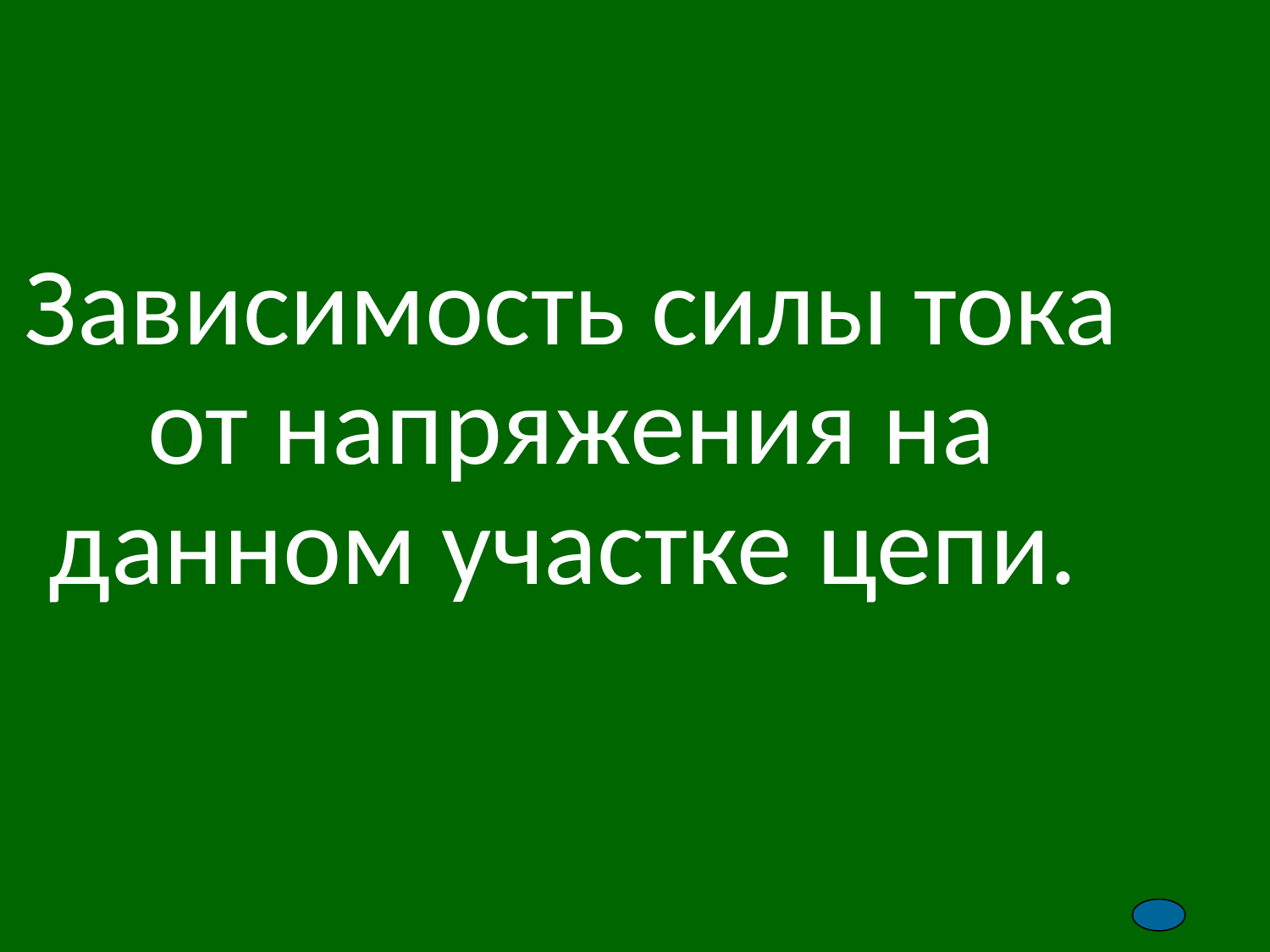

Зависимость силы тока от напряжения на данном участке цепи.